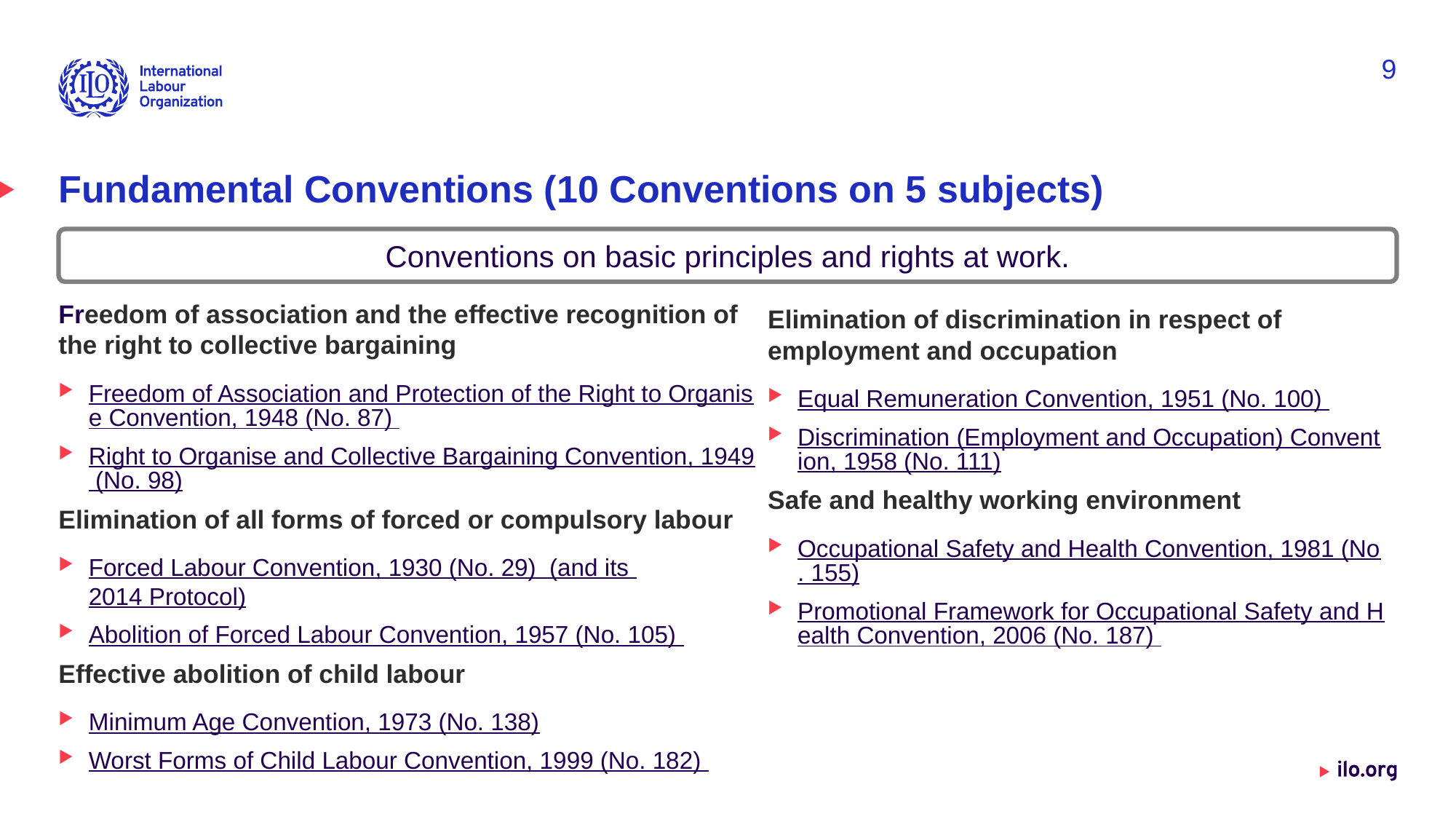

9
# Fundamental Conventions (10 Conventions on 5 subjects)
Conventions on basic principles and rights at work.
Elimination of discrimination in respect of employment and occupation
Equal Remuneration Convention, 1951 (No. 100)
Discrimination (Employment and Occupation) Convention, 1958 (No. 111)
Safe and healthy working environment
Occupational Safety and Health Convention, 1981 (No. 155)
Promotional Framework for Occupational Safety and Health Convention, 2006 (No. 187)

Freedom of association and the effective recognition of the right to collective bargaining
Freedom of Association and Protection of the Right to Organise Convention, 1948 (No. 87)
Right to Organise and Collective Bargaining Convention, 1949 (No. 98)
Elimination of all forms of forced or compulsory labour
Forced Labour Convention, 1930 (No. 29)  (and its 2014 Protocol)
Abolition of Forced Labour Convention, 1957 (No. 105)
Effective abolition of child labour
Minimum Age Convention, 1973 (No. 138)
Worst Forms of Child Labour Convention, 1999 (No. 182)